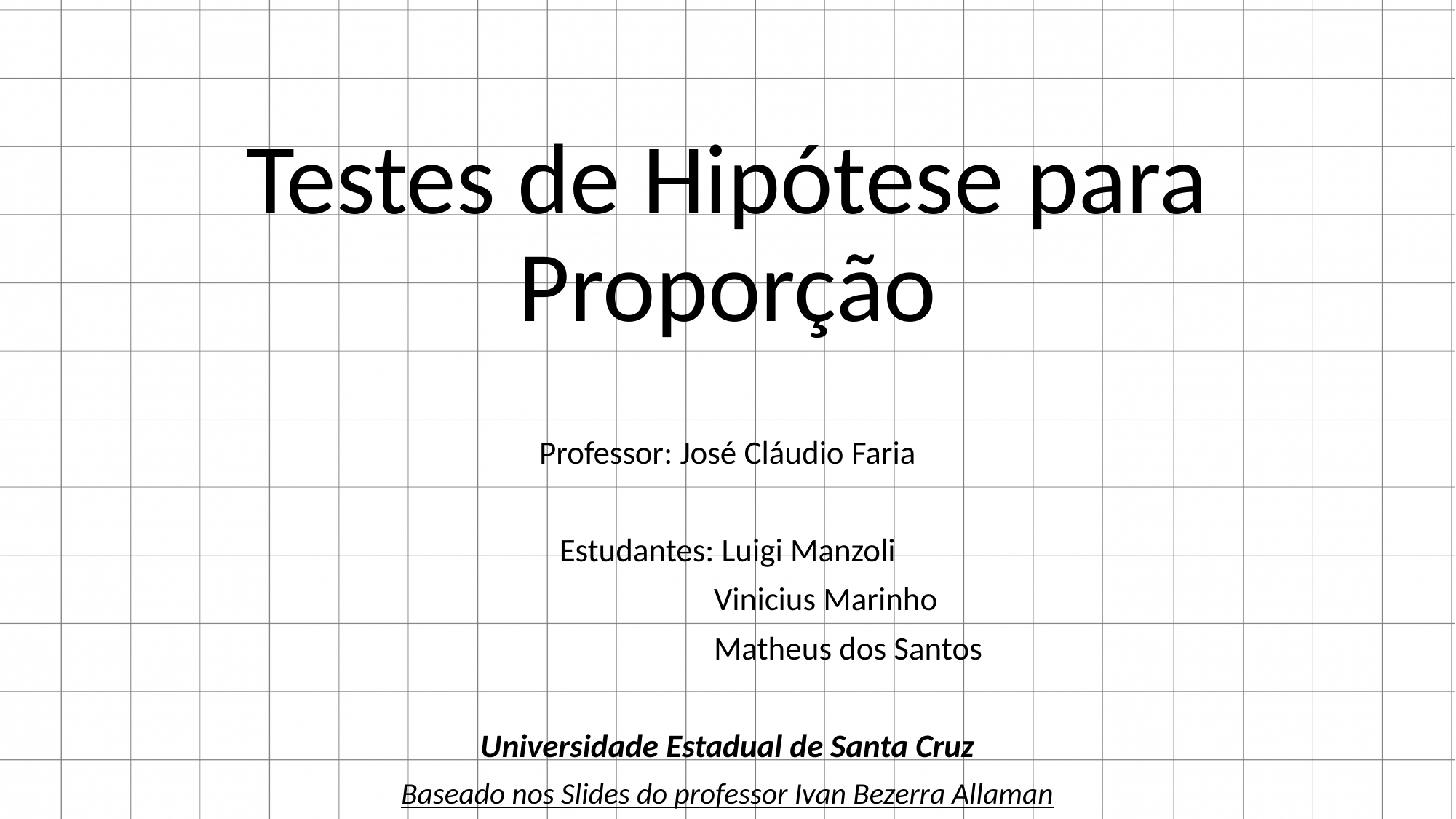

# Testes de Hipótese para Proporção
Professor: José Cláudio Faria

Estudantes: Luigi Manzoli
		Vinicius Marinho
		      Matheus dos Santos

Universidade Estadual de Santa Cruz
Baseado nos Slides do professor Ivan Bezerra Allaman